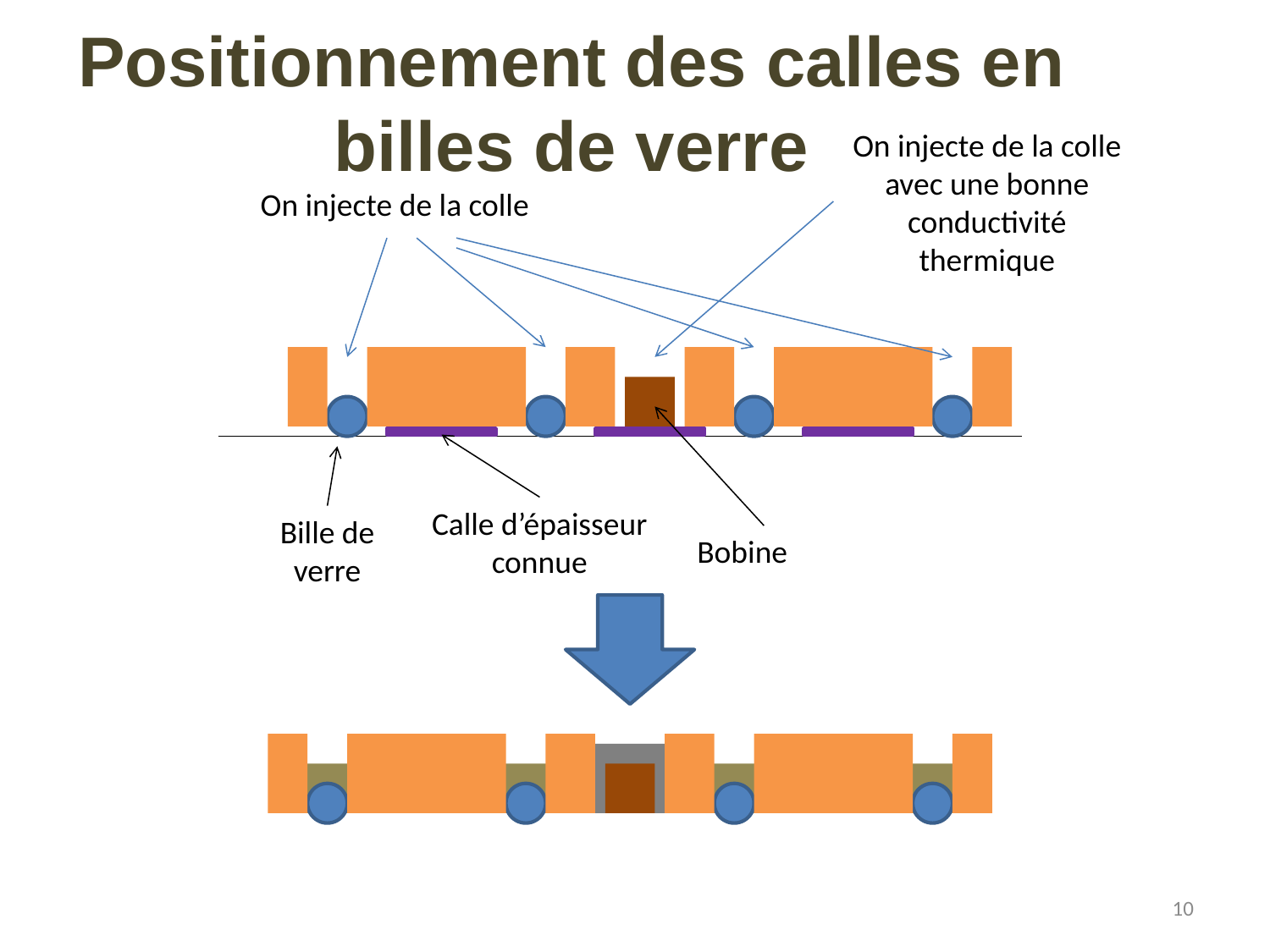

# Positionnement des calles en billes de verre
On injecte de la colle avec une bonne conductivité thermique
On injecte de la colle

Calle d’épaisseur connue
Bille de verre
Bobine

10